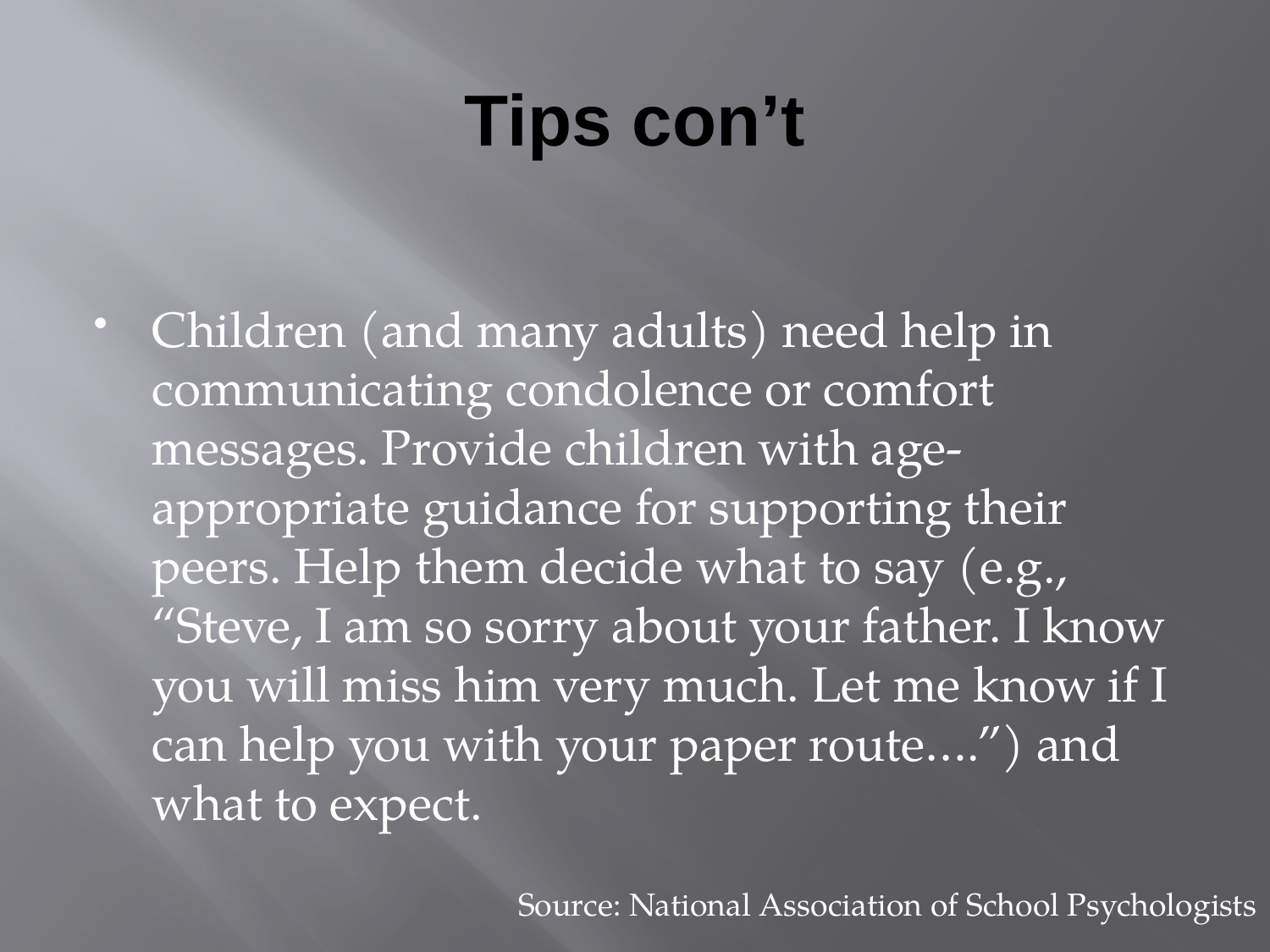

# Tips con’t

Children (and many adults) need help in communicating condolence or comfort messages. Provide children with age-appropriate guidance for supporting their peers. Help them decide what to say (e.g., “Steve, I am so sorry about your father. I know you will miss him very much. Let me know if I can help you with your paper route….”) and what to expect.

Source: National Association of School Psychologists